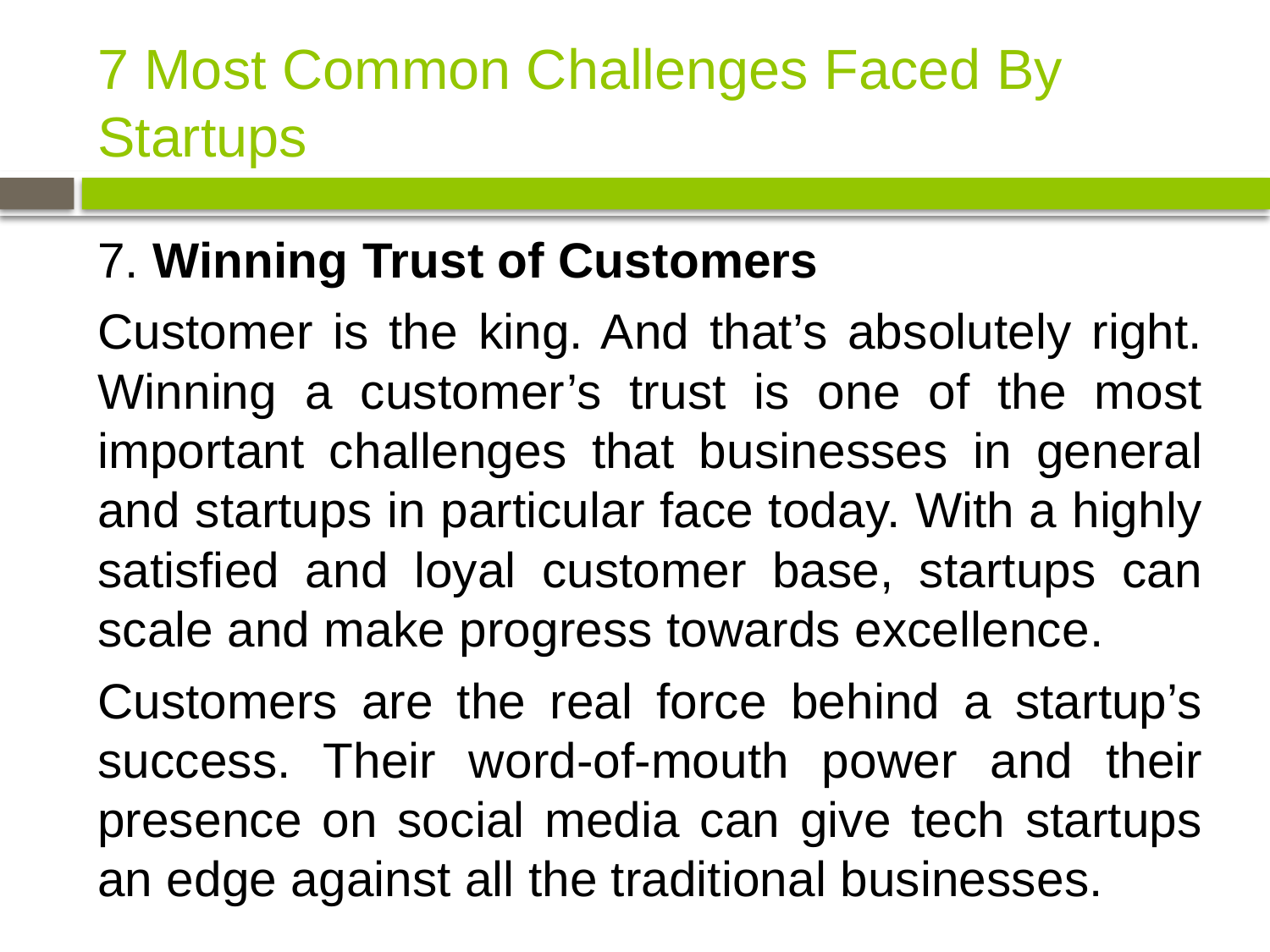

# 7 Most Common Challenges Faced By Startups
7. Winning Trust of Customers
Customer is the king. And that’s absolutely right. Winning a customer’s trust is one of the most important challenges that businesses in general and startups in particular face today. With a highly satisfied and loyal customer base, startups can scale and make progress towards excellence.
Customers are the real force behind a startup’s success. Their word-of-mouth power and their presence on social media can give tech startups an edge against all the traditional businesses.